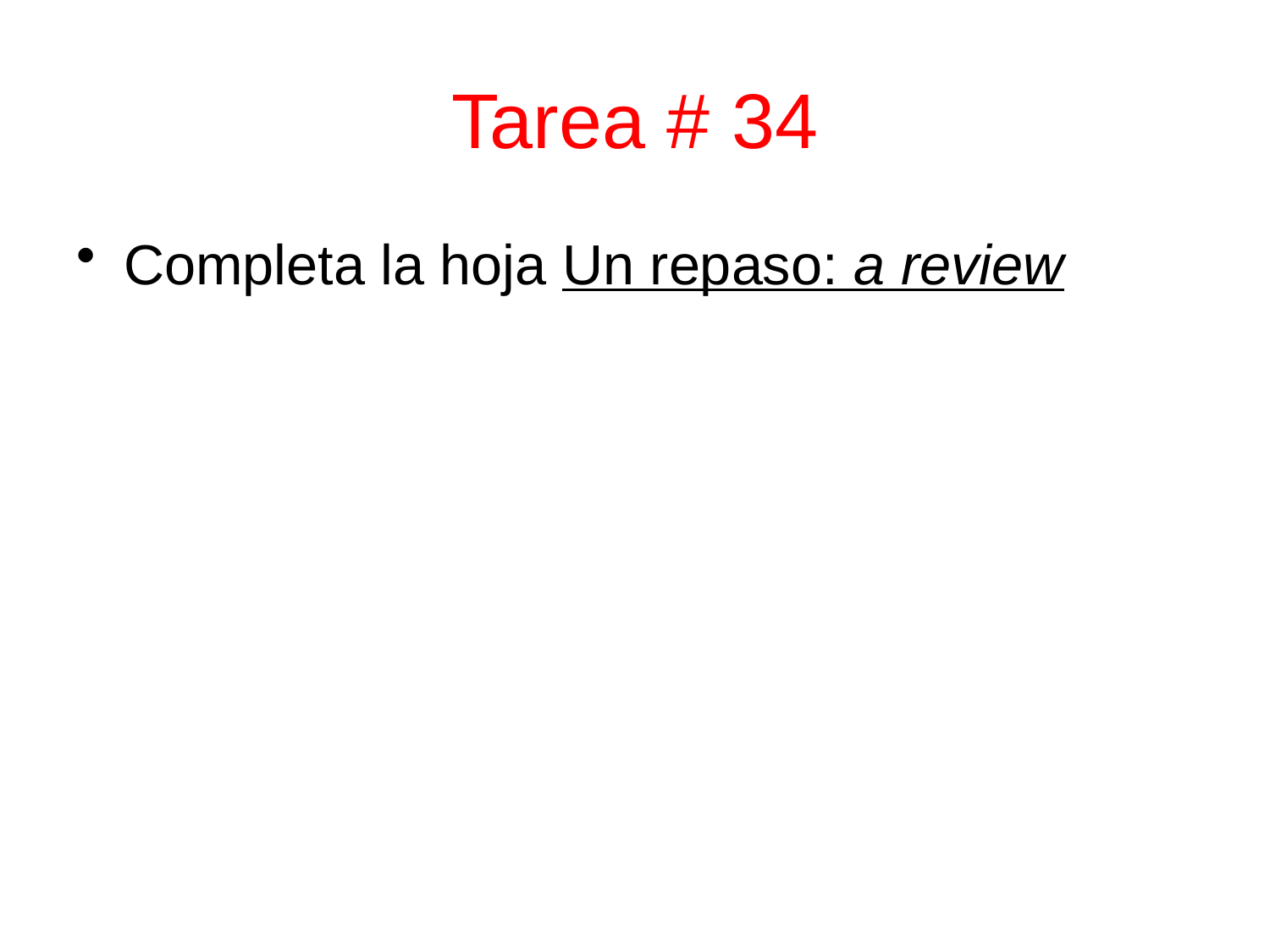

# Tarea # 34
Completa la hoja Un repaso: a review